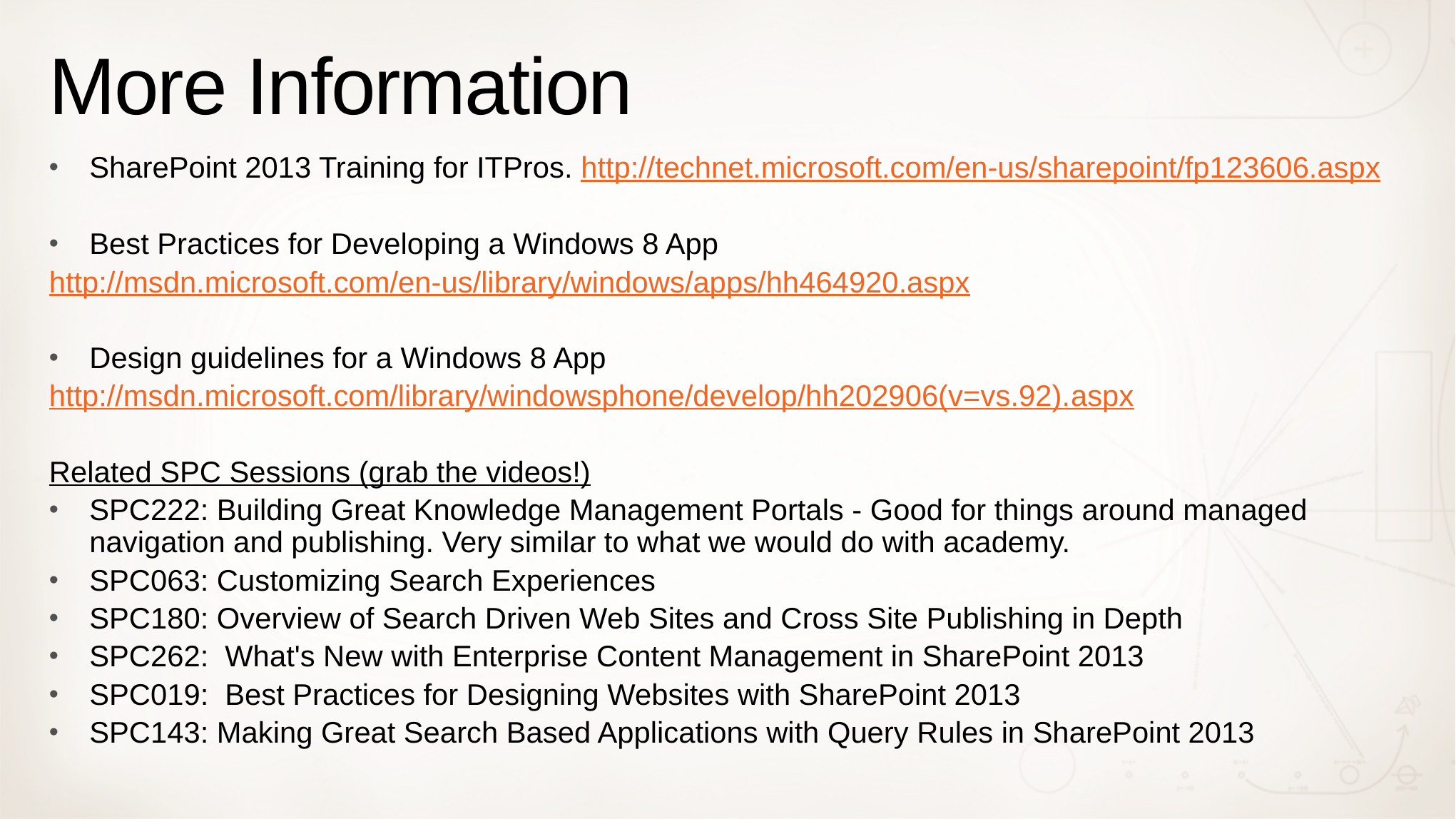

# More Information
SharePoint 2013 Training for ITPros. http://technet.microsoft.com/en-us/sharepoint/fp123606.aspx

Best Practices for Developing a Windows 8 App
http://msdn.microsoft.com/en-us/library/windows/apps/hh464920.aspx

Design guidelines for a Windows 8 App
http://msdn.microsoft.com/library/windowsphone/develop/hh202906(v=vs.92).aspx

Related SPC Sessions (grab the videos!)
SPC222: Building Great Knowledge Management Portals - Good for things around managed navigation and publishing. Very similar to what we would do with academy.
SPC063: Customizing Search Experiences
SPC180: Overview of Search Driven Web Sites and Cross Site Publishing in Depth
SPC262:  What's New with Enterprise Content Management in SharePoint 2013
SPC019:  Best Practices for Designing Websites with SharePoint 2013
SPC143: Making Great Search Based Applications with Query Rules in SharePoint 2013